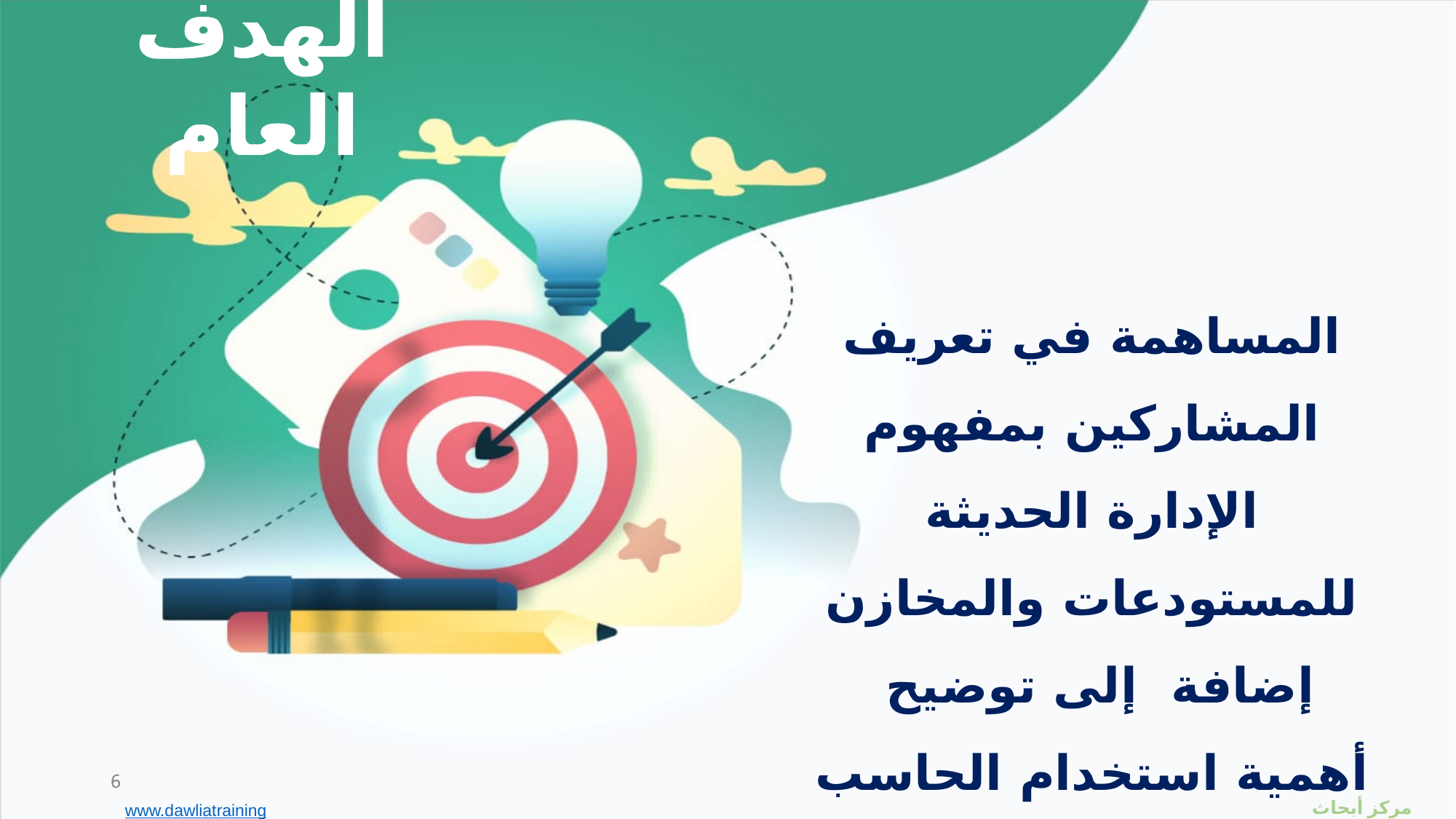

الهدف العام
المساهمة في تعريف المشاركين بمفهوم الإدارة الحديثة للمستودعات والمخازن إضافة  إلى توضيح  أهمية استخدام الحاسب الآلي في مجال مراقبة المخزون
6
مركز أبحاث الدولية للتدريب
www.dawliatraining.com